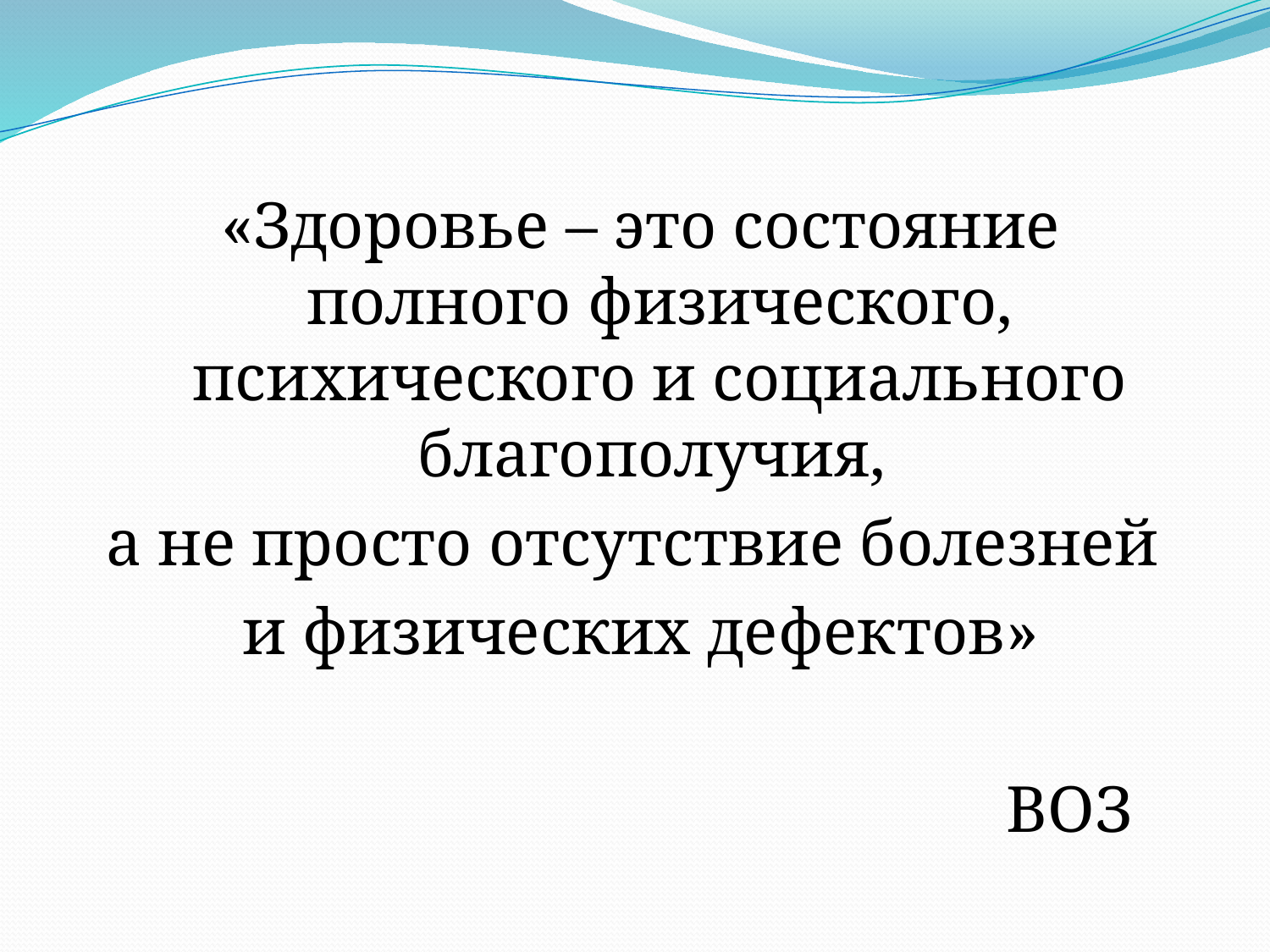

#
«Здоровье – это состояние полного физического, психического и социального благополучия,
а не просто отсутствие болезней
и физических дефектов»

                                                     ВОЗ